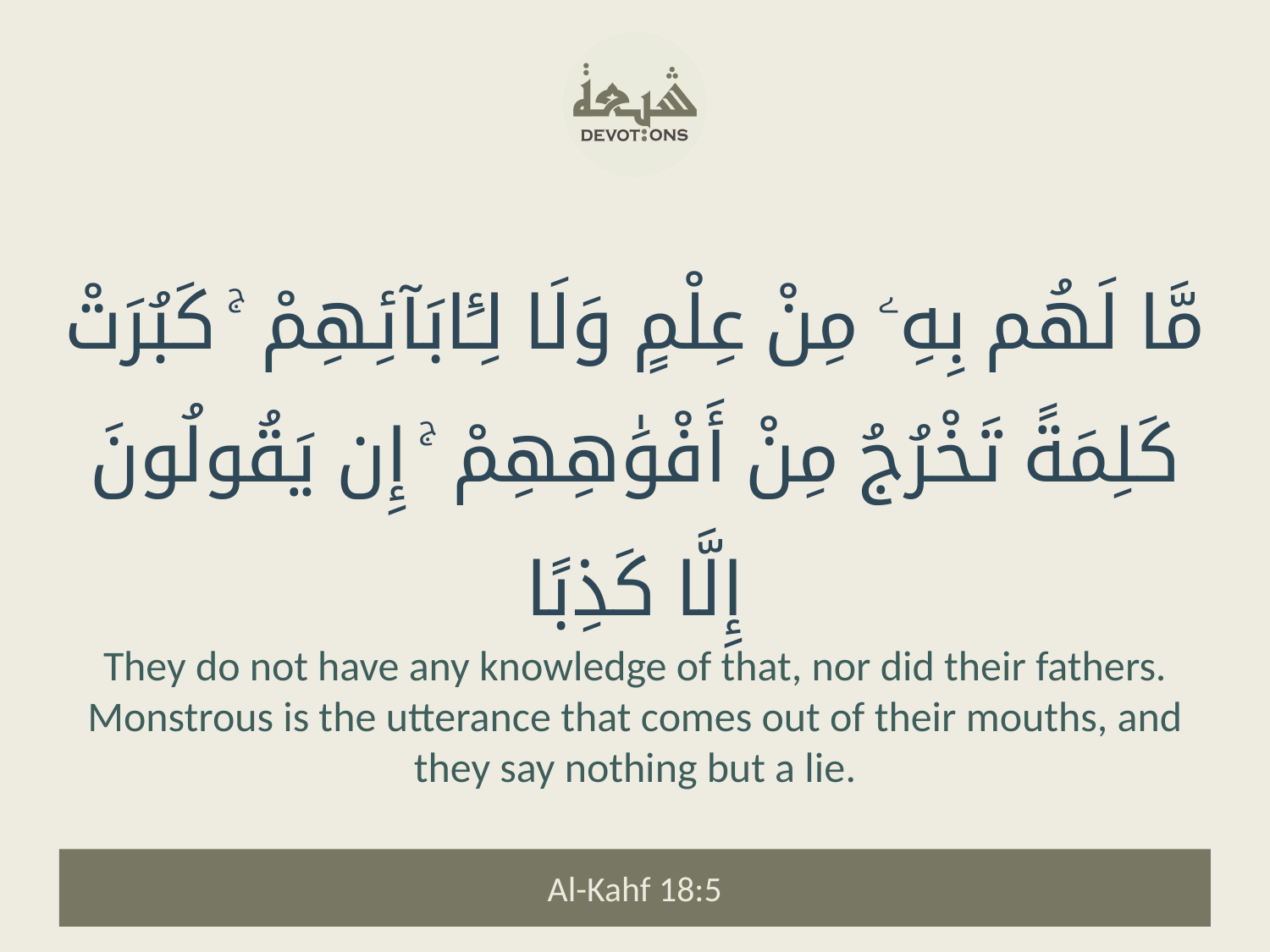

مَّا لَهُم بِهِۦ مِنْ عِلْمٍ وَلَا لِـَٔابَآئِهِمْ ۚ كَبُرَتْ كَلِمَةً تَخْرُجُ مِنْ أَفْوَٰهِهِمْ ۚ إِن يَقُولُونَ إِلَّا كَذِبًا
They do not have any knowledge of that, nor did their fathers. Monstrous is the utterance that comes out of their mouths, and they say nothing but a lie.
Al-Kahf 18:5